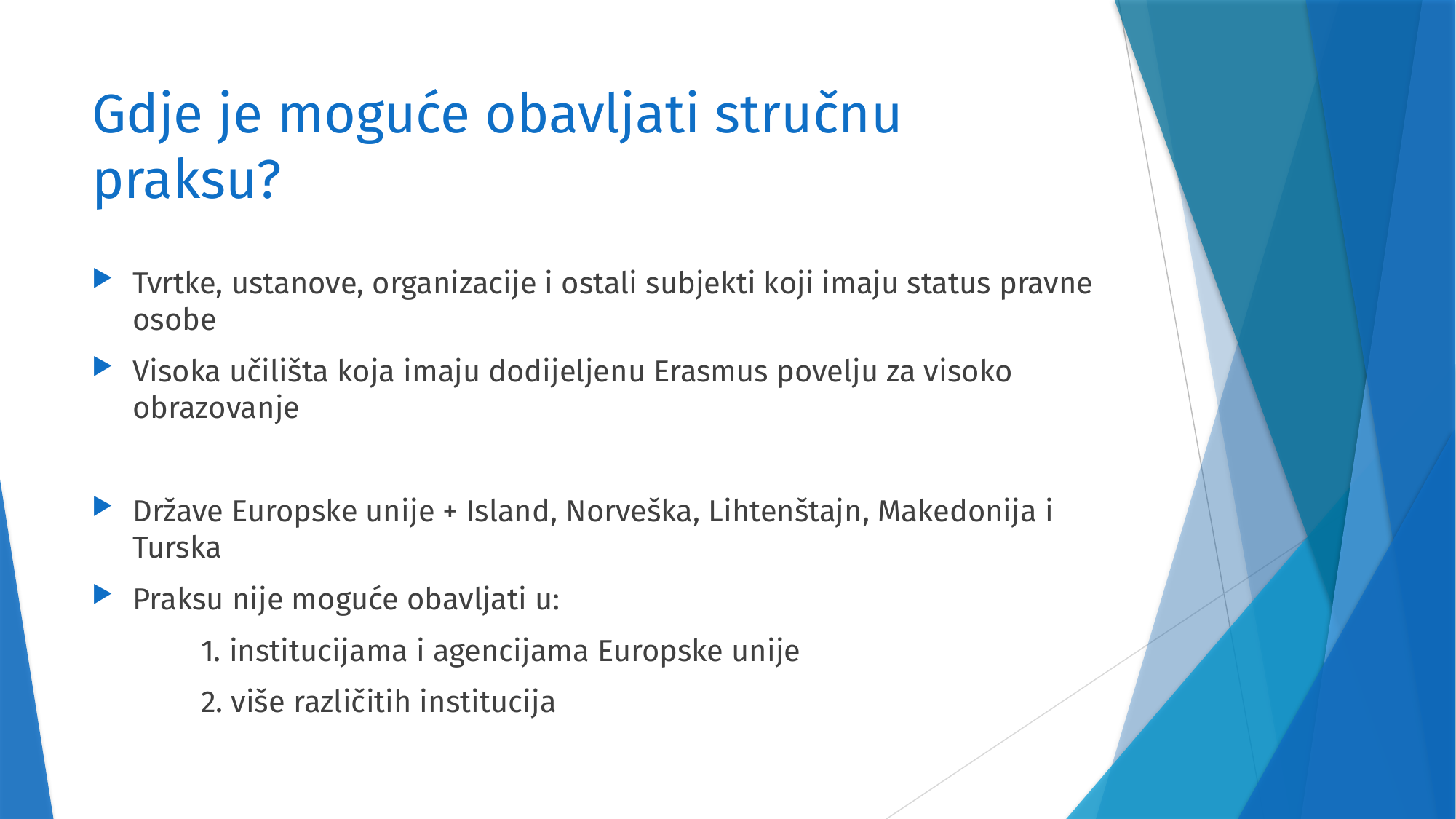

# Gdje je moguće obavljati stručnu praksu?
Tvrtke, ustanove, organizacije i ostali subjekti koji imaju status pravne osobe
Visoka učilišta koja imaju dodijeljenu Erasmus povelju za visoko obrazovanje

Države Europske unije + Island, Norveška, Lihtenštajn, Makedonija i Turska
Praksu nije moguće obavljati u:
	1. institucijama i agencijama Europske unije
	2. više različitih institucija